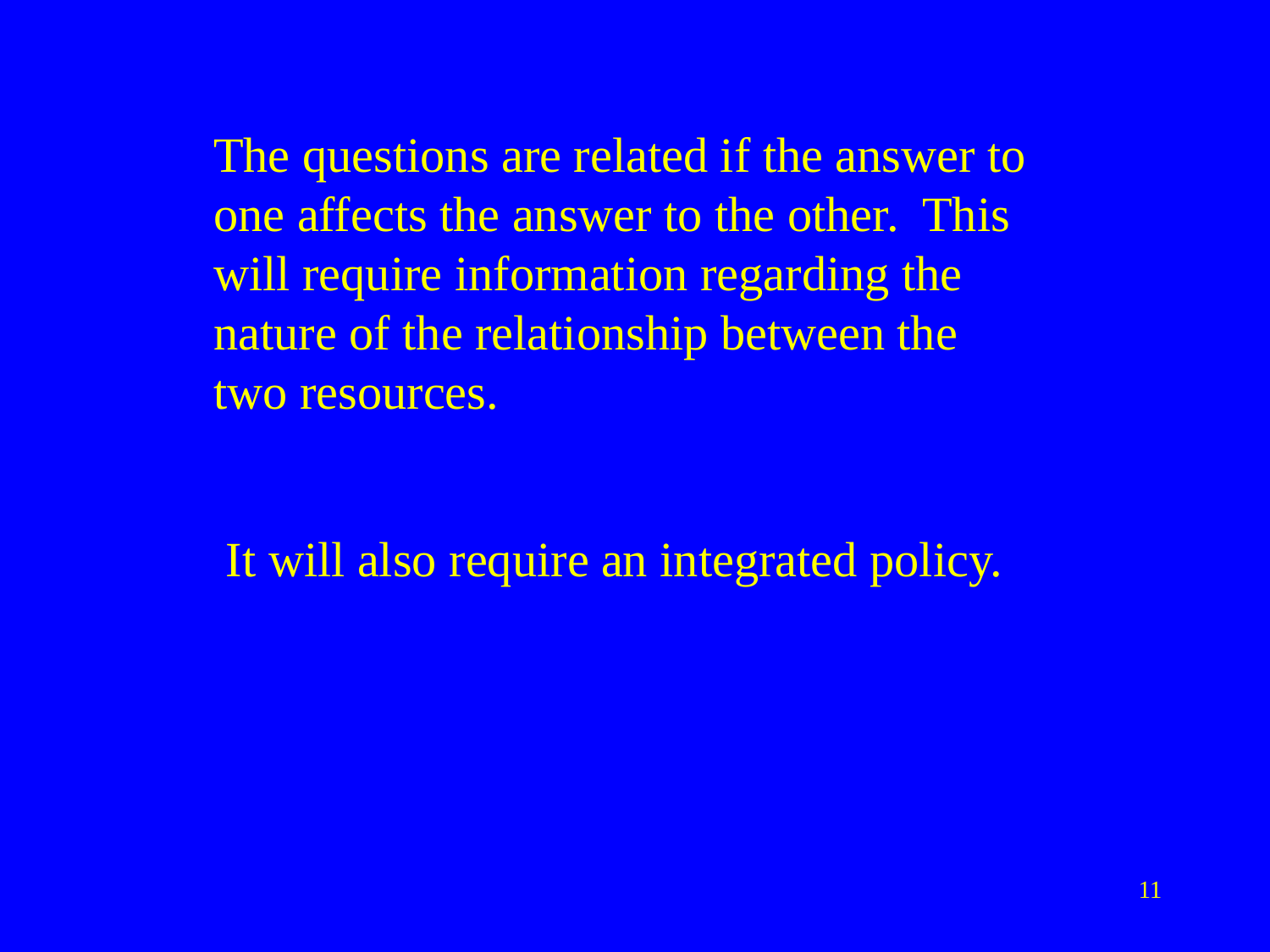

The questions are related if the answer to one affects the answer to the other.  This will require information regarding the nature of the relationship between the two resources.

 It will also require an integrated policy.
11